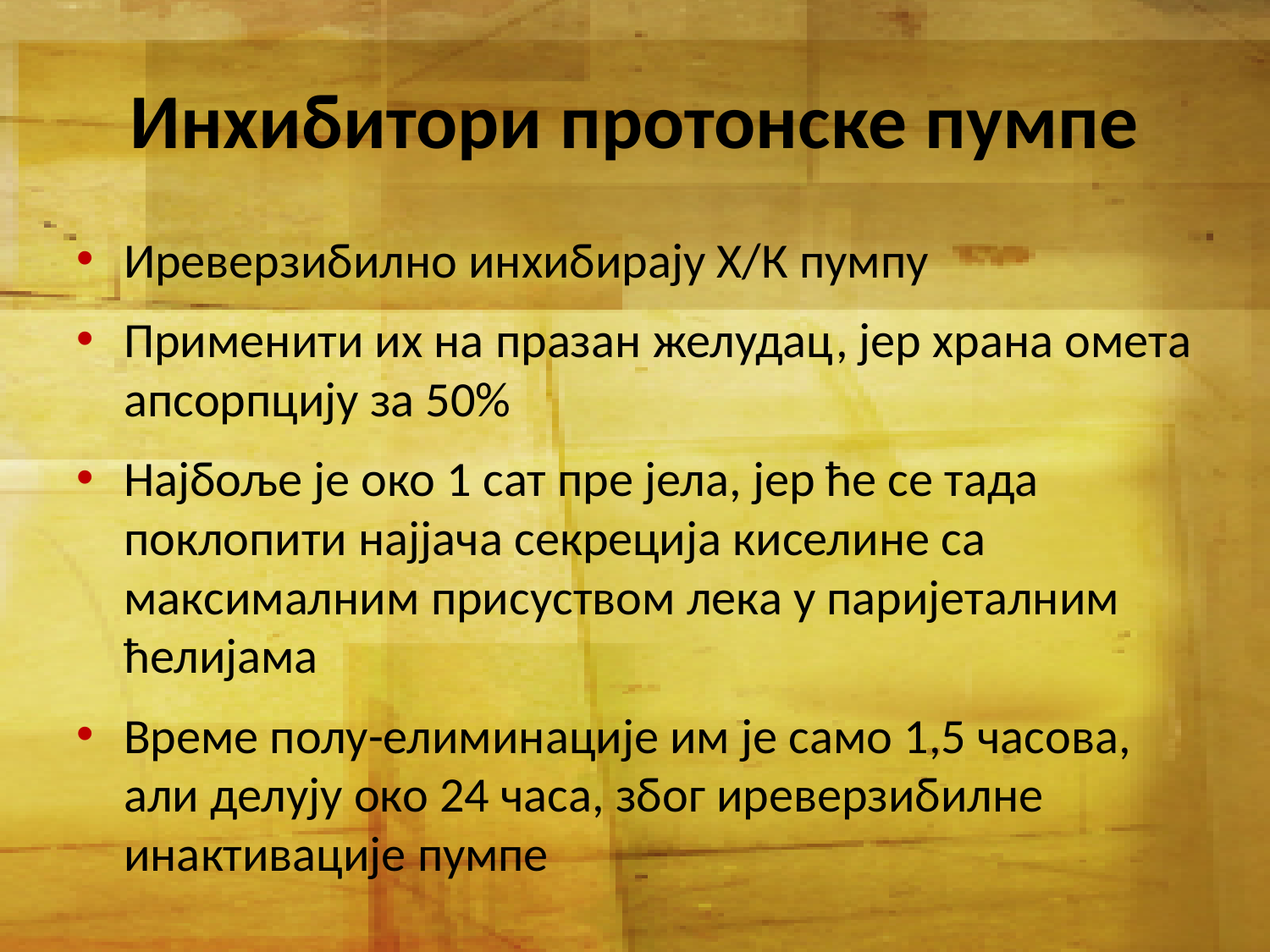

# Инхибитори протонске пумпе
Иреверзибилно инхибирају Х/К пумпу
Применити их на празан желудац, јер храна омета апсорпцију за 50%
Најбоље је око 1 сат пре јела, јер ће се тада поклопити најјача секреција киселине са максималним присуством лека у паријеталним ћелијама
Време полу-елиминације им је само 1,5 часова, али делују око 24 часа, због иреверзибилне инактивације пумпе